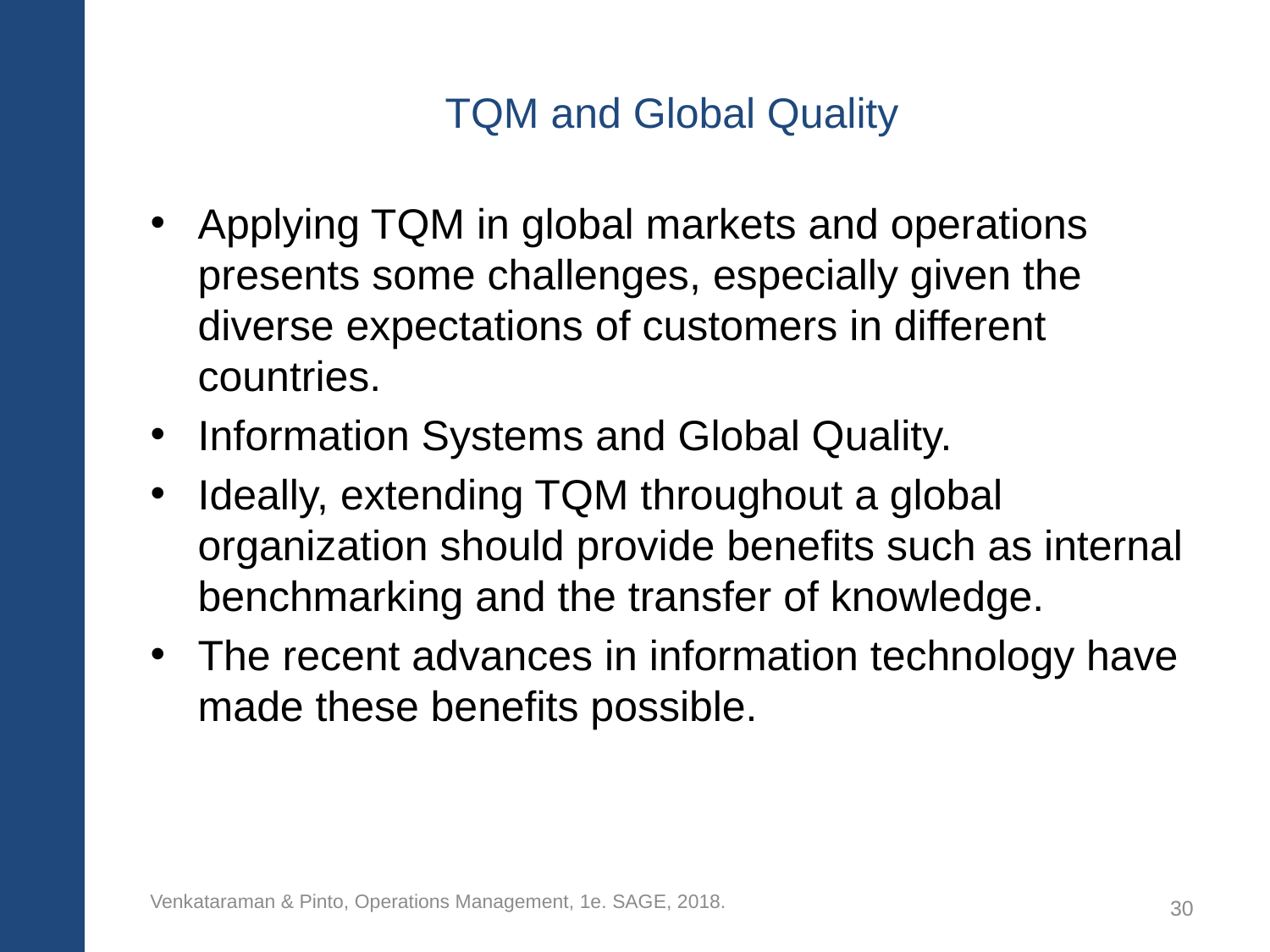

# TQM and Global Quality
Applying TQM in global markets and operations presents some challenges, especially given the diverse expectations of customers in different countries.
Information Systems and Global Quality.
Ideally, extending TQM throughout a global organization should provide benefits such as internal benchmarking and the transfer of knowledge.
The recent advances in information technology have made these benefits possible.
Venkataraman & Pinto, Operations Management, 1e. SAGE, 2018.
30